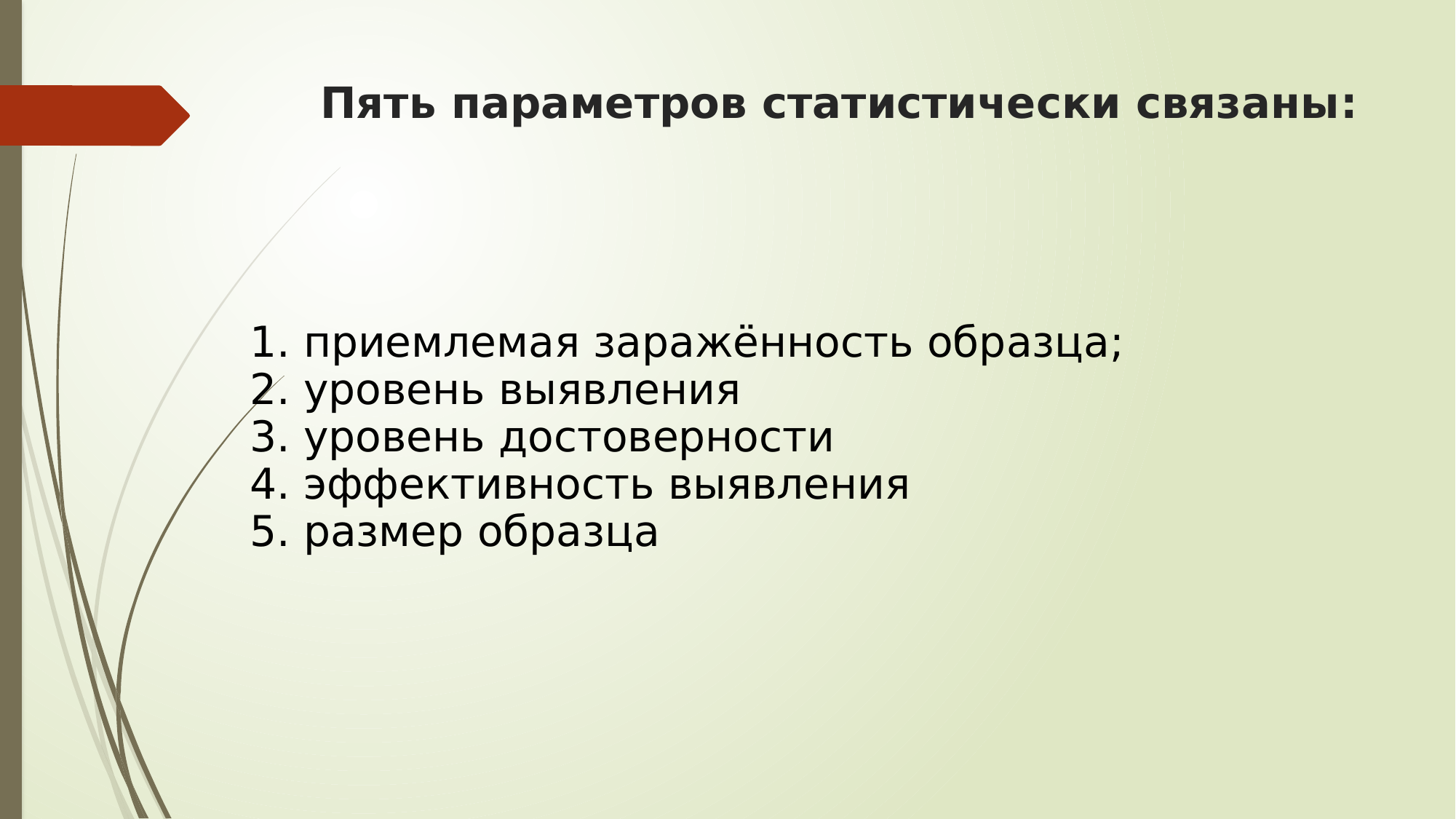

# Пять параметров статистически связаны:
1. приемлемая заражённость образца;
2. уровень выявления
3. уровень достоверности
4. эффективность выявления
5. размер образца